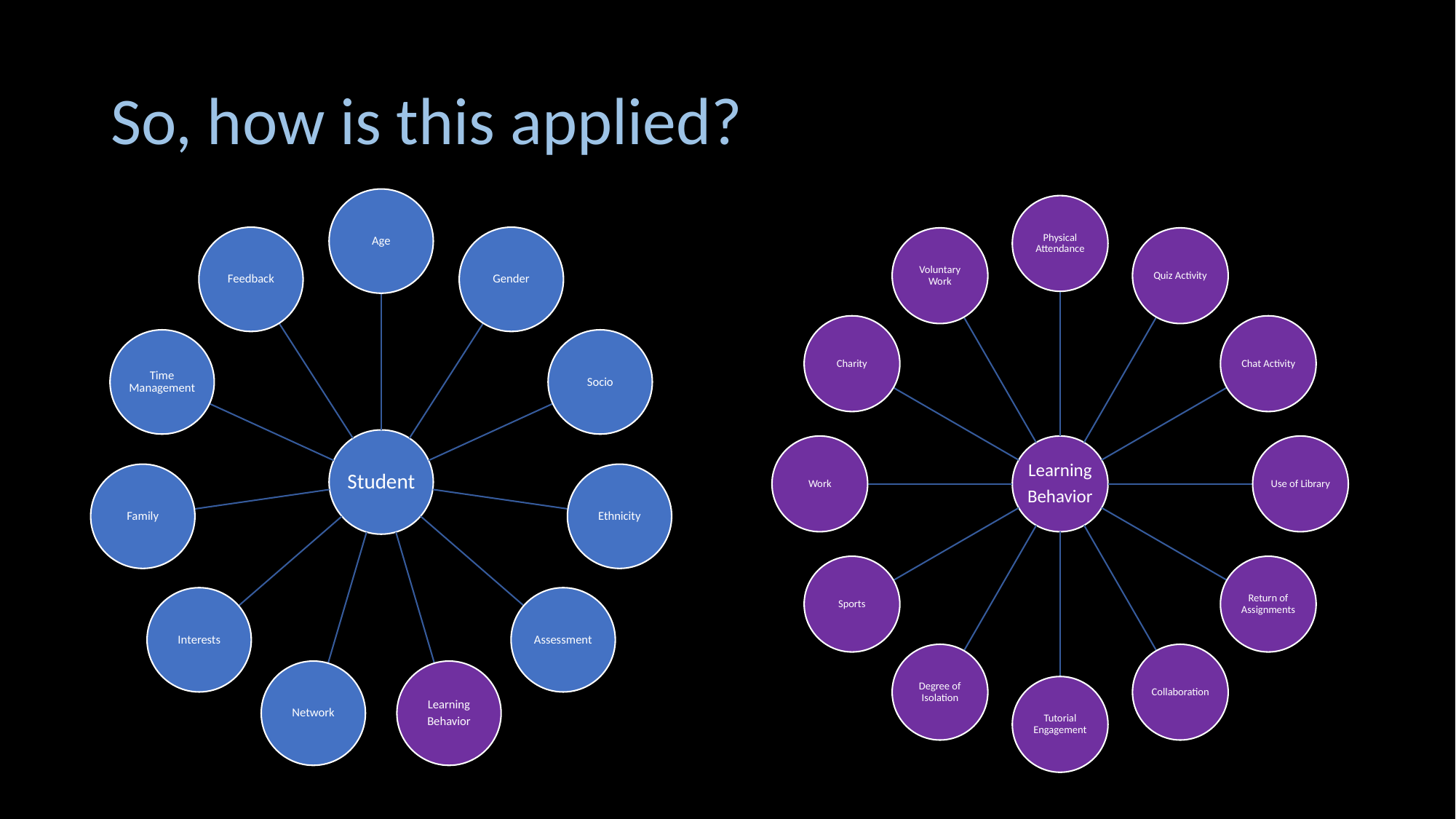

# So, how is this applied?
Student

Age

Gender

Socio

Ethnicity

Assessment

Learning
Behavior

Network

Interests

Family

Time Management

Feedback
Learning
Behavior

Physical Attendance

Quiz Activity

Chat Activity

Use of Library

Return of Assignments

Collaboration

Tutorial Engagement

Degree of Isolation

Sports

Work

Charity

Voluntary Work